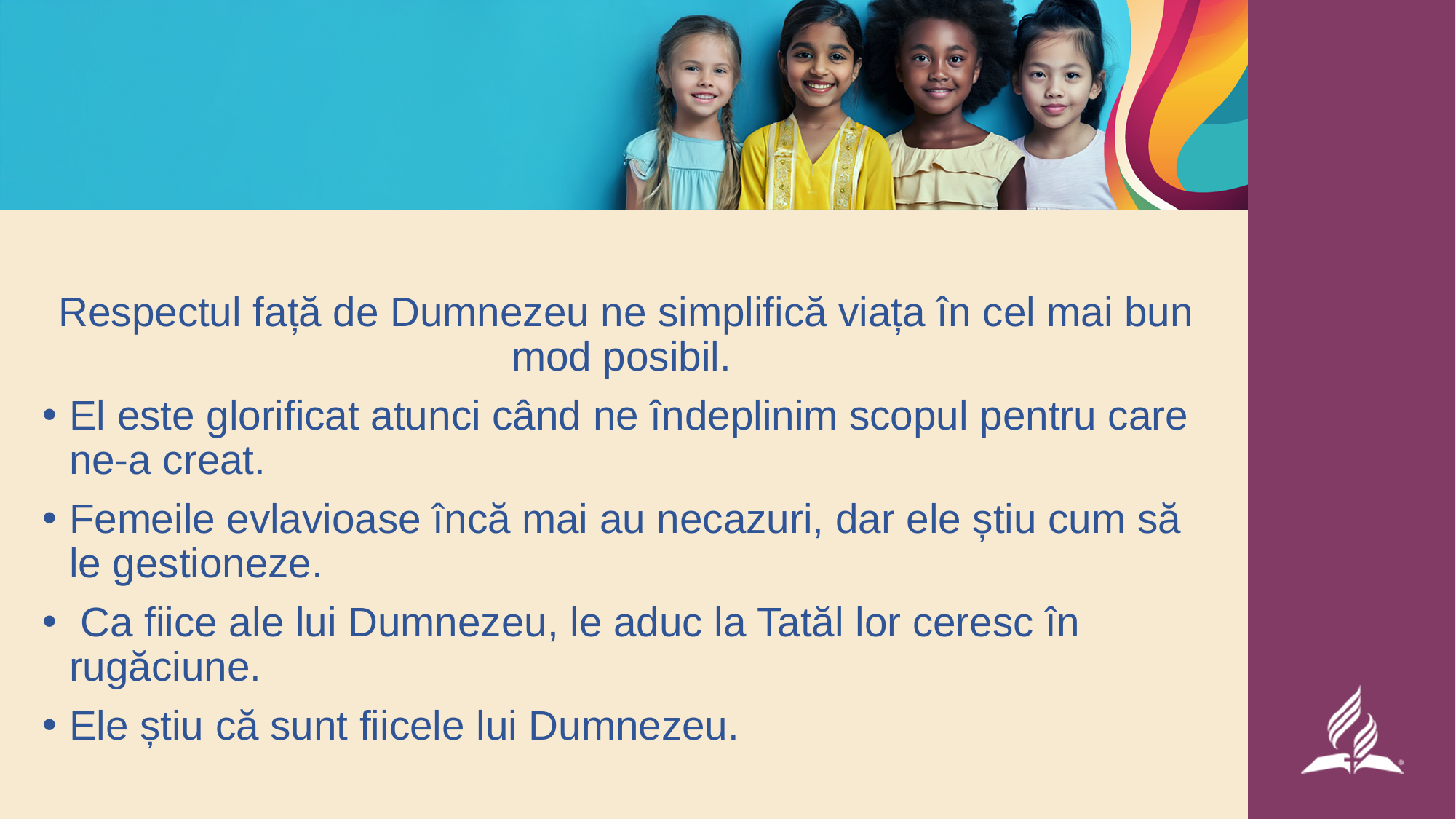

#

Respectul față de Dumnezeu ne simplifică viața în cel mai bun mod posibil.
El este glorificat atunci când ne îndeplinim scopul pentru care ne-a creat.
Femeile evlavioase încă mai au necazuri, dar ele știu cum să le gestioneze.
 Ca fiice ale lui Dumnezeu, le aduc la Tatăl lor ceresc în rugăciune.
Ele știu că sunt fiicele lui Dumnezeu.